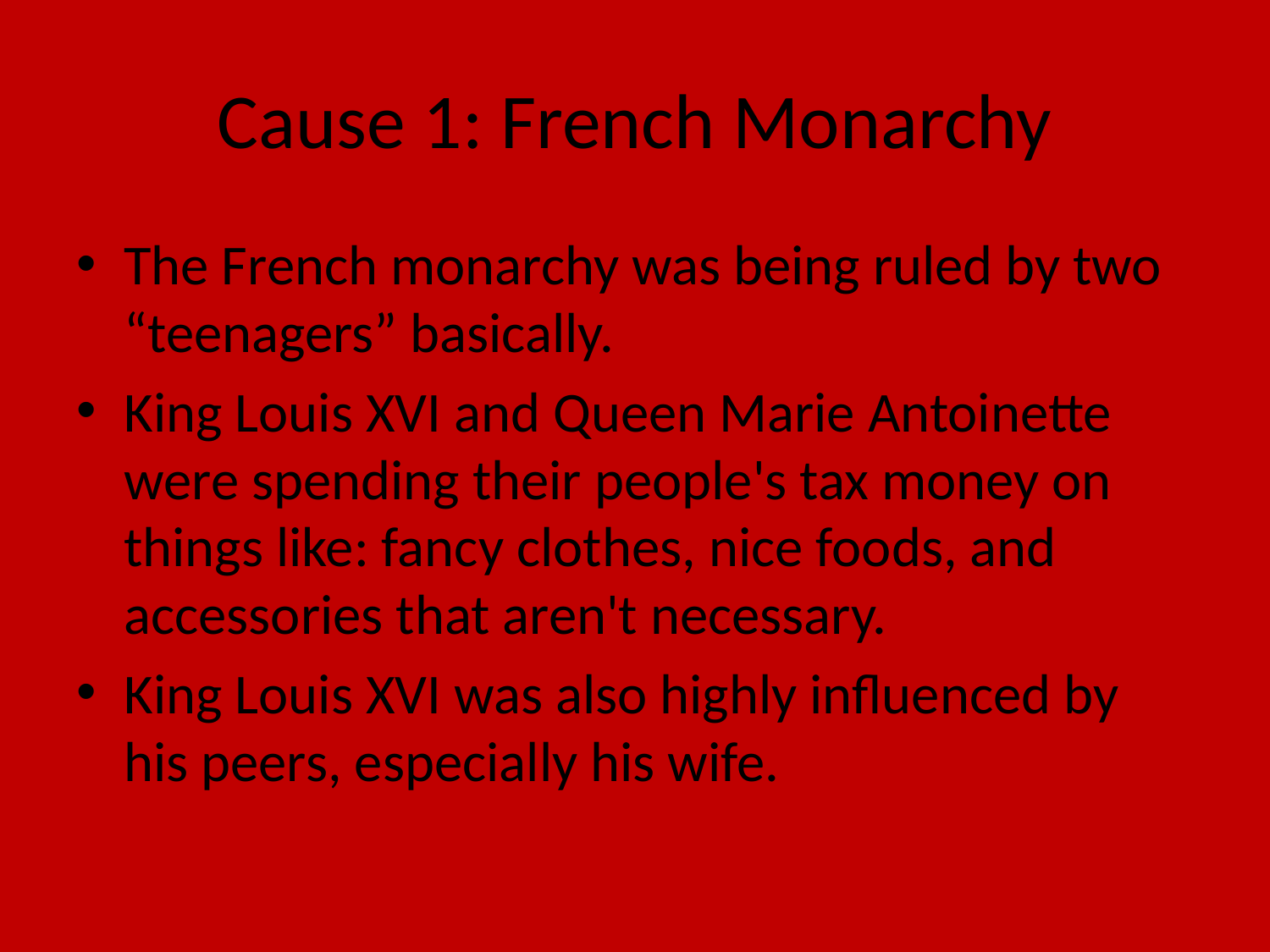

# Cause 1: French Monarchy
The French monarchy was being ruled by two “teenagers” basically.
King Louis XVI and Queen Marie Antoinette were spending their people's tax money on things like: fancy clothes, nice foods, and accessories that aren't necessary.
King Louis XVI was also highly influenced by his peers, especially his wife.